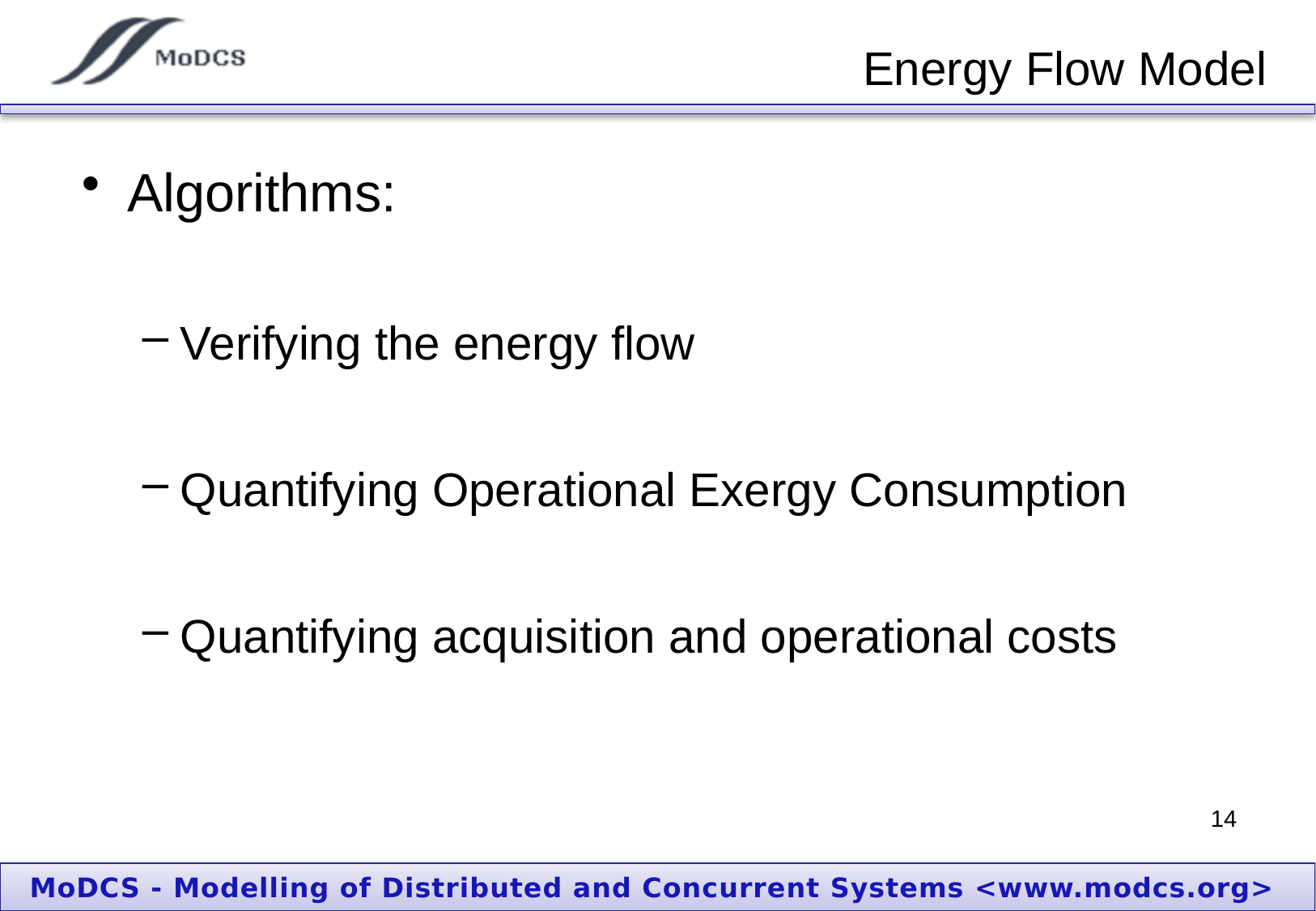

# Energy Flow Model
Algorithms:

Verifying the energy flow

Quantifying Operational Exergy Consumption

Quantifying acquisition and operational costs

14